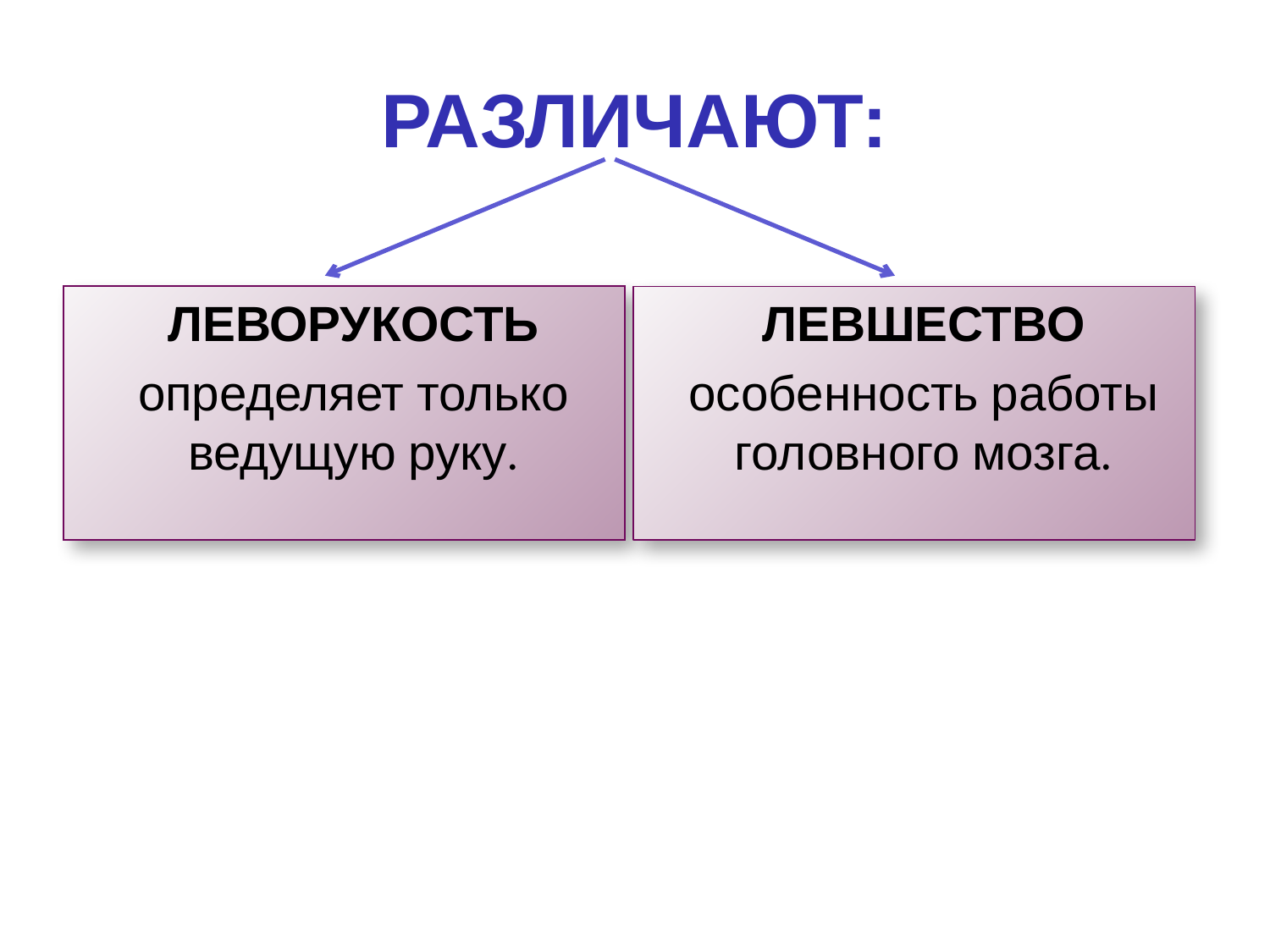

# РАЗЛИЧАЮТ:
ЛЕВОРУКОСТЬ
определяет только ведущую руку.
ЛЕВШЕСТВО
особенность работы головного мозга.